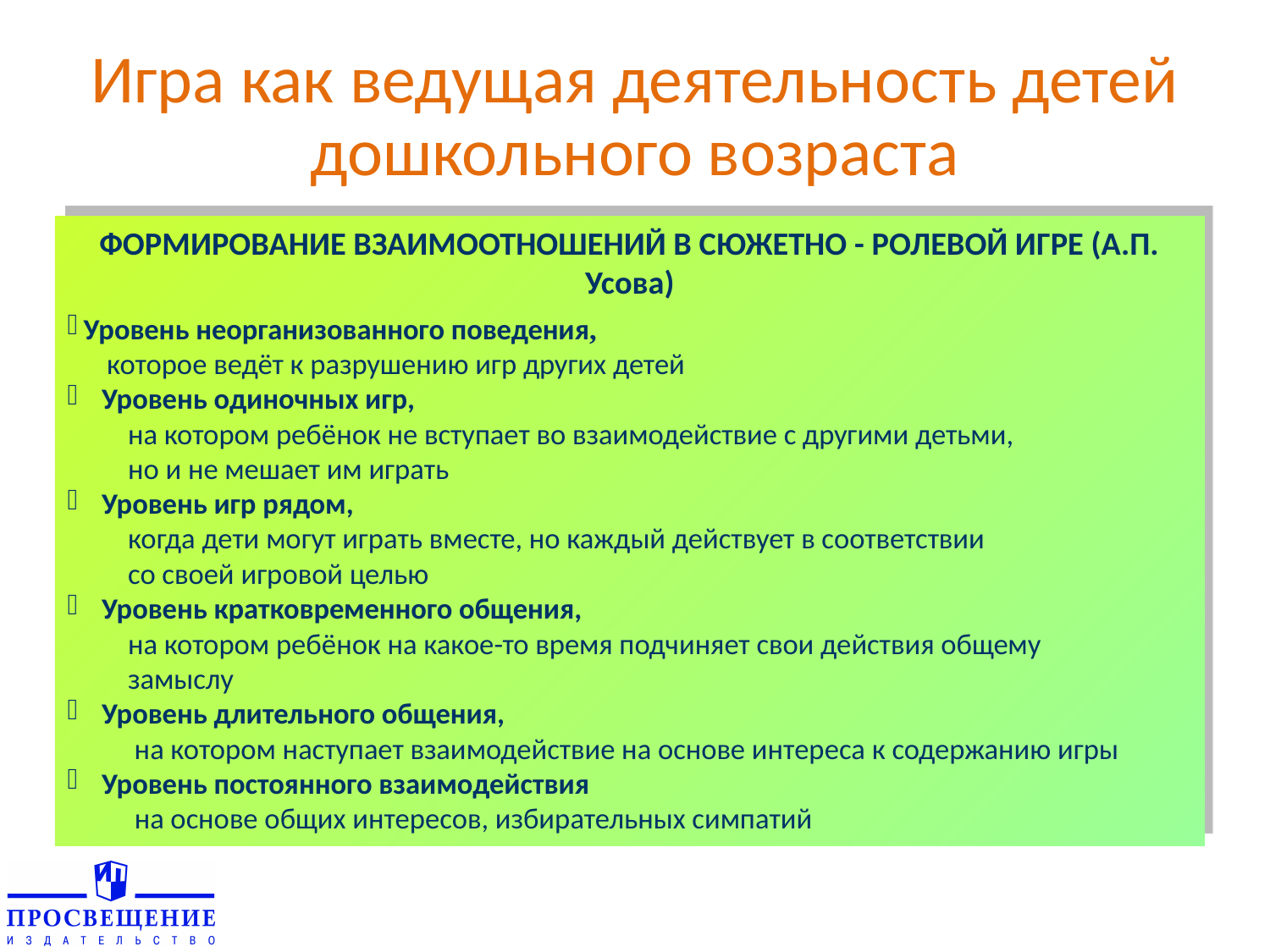

# Игра как ведущая деятельность детей дошкольного возраста
ФОРМИРОВАНИЕ ВЗАИМООТНОШЕНИЙ В СЮЖЕТНО - РОЛЕВОЙ ИГРЕ (А.П. Усова)
 Уровень неорганизованного поведения,
      которое ведёт к разрушению игр других детей
 Уровень одиночных игр,
     на котором ребёнок не вступает во взаимодействие с другими детьми,
     но и не мешает им играть
 Уровень игр рядом,
     когда дети могут играть вместе, но каждый действует в соответствии
     со своей игровой целью
 Уровень кратковременного общения,
     на котором ребёнок на какое-то время подчиняет свои действия общему
     замыслу
 Уровень длительного общения,
      на котором наступает взаимодействие на основе интереса к содержанию игры
 Уровень постоянного взаимодействия
      на основе общих интересов, избирательных симпатий